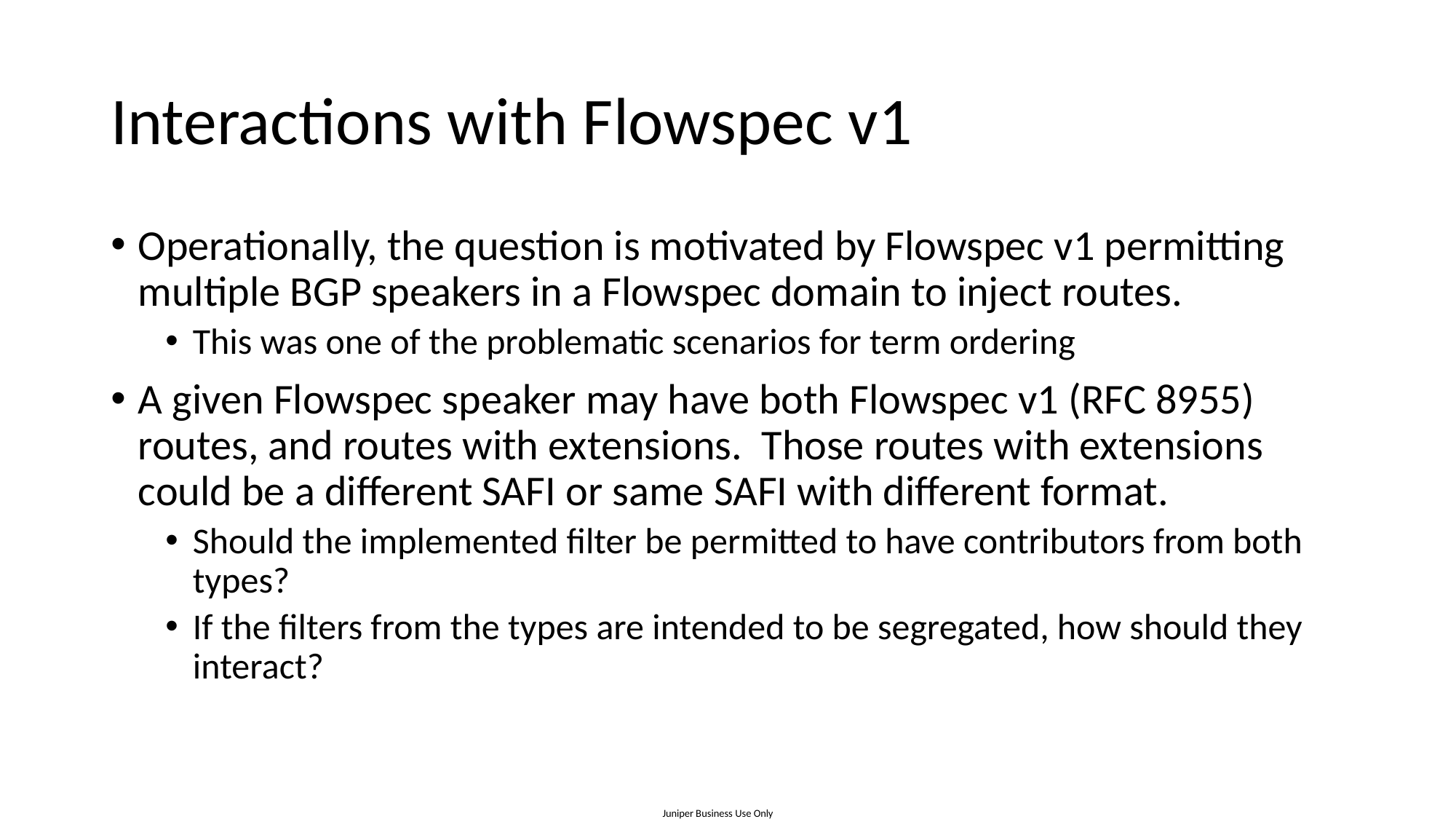

# Interactions with Flowspec v1
Operationally, the question is motivated by Flowspec v1 permitting multiple BGP speakers in a Flowspec domain to inject routes.
This was one of the problematic scenarios for term ordering
A given Flowspec speaker may have both Flowspec v1 (RFC 8955) routes, and routes with extensions.  Those routes with extensions could be a different SAFI or same SAFI with different format.
Should the implemented filter be permitted to have contributors from both types?
If the filters from the types are intended to be segregated, how should they interact?